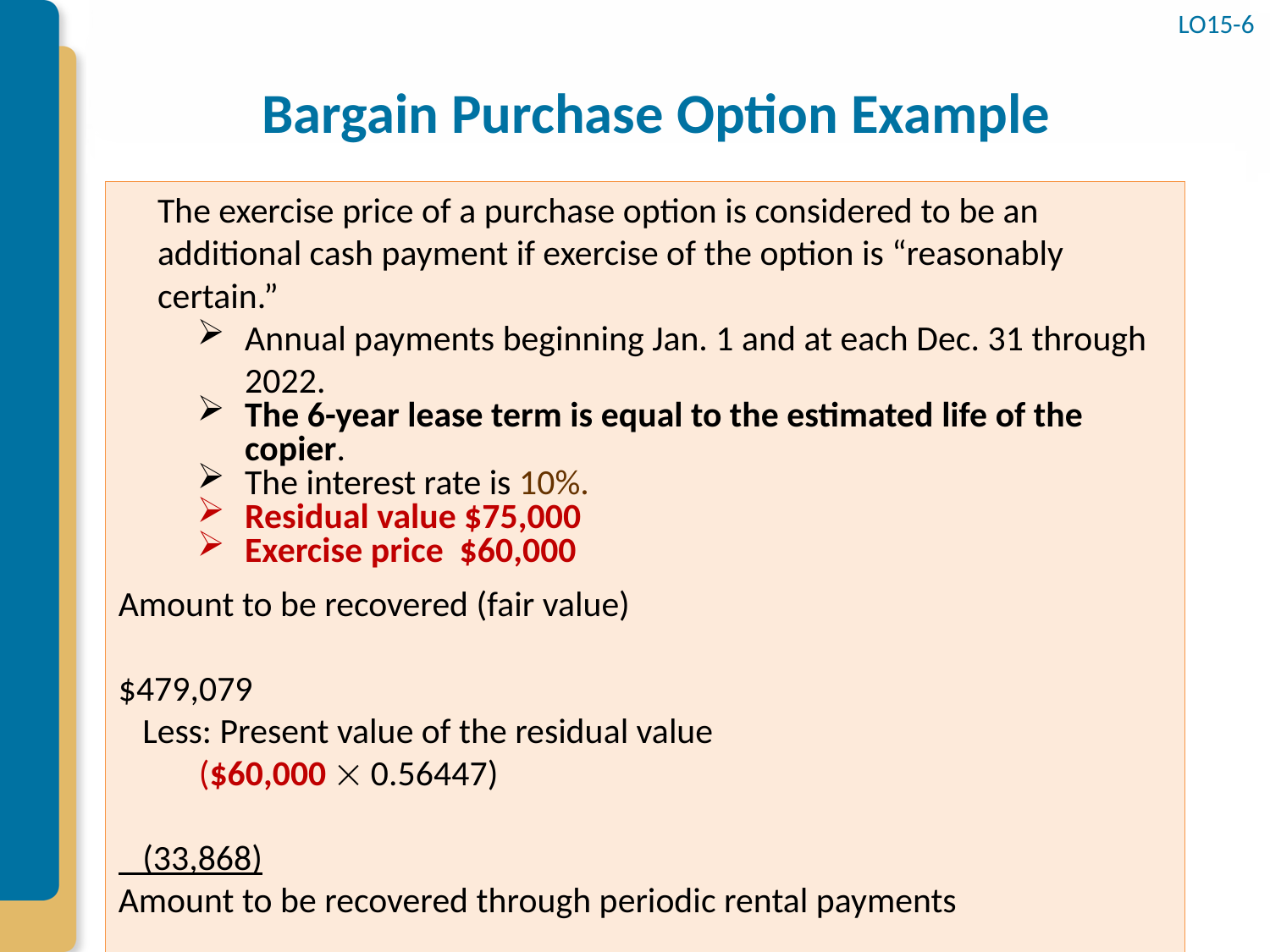

LO15-6
# Bargain Purchase Option Example
The exercise price of a purchase option is considered to be an additional cash payment if exercise of the option is “reasonably certain.”
Annual payments beginning Jan. 1 and at each Dec. 31 through 2022.
The 6-year lease term is equal to the estimated life of the copier.
The interest rate is 10%.
Residual value $75,000
Exercise price  $60,000

Amount to be recovered (fair value)	$479,079
   Less: Present value of the residual value
          ($60,000 × 0.56447)	   (33,868)
Amount to be recovered through periodic rental payments	$445,211
	÷ 4.79079
Lease payments at the beginning of each of the six years:	 $  92,931